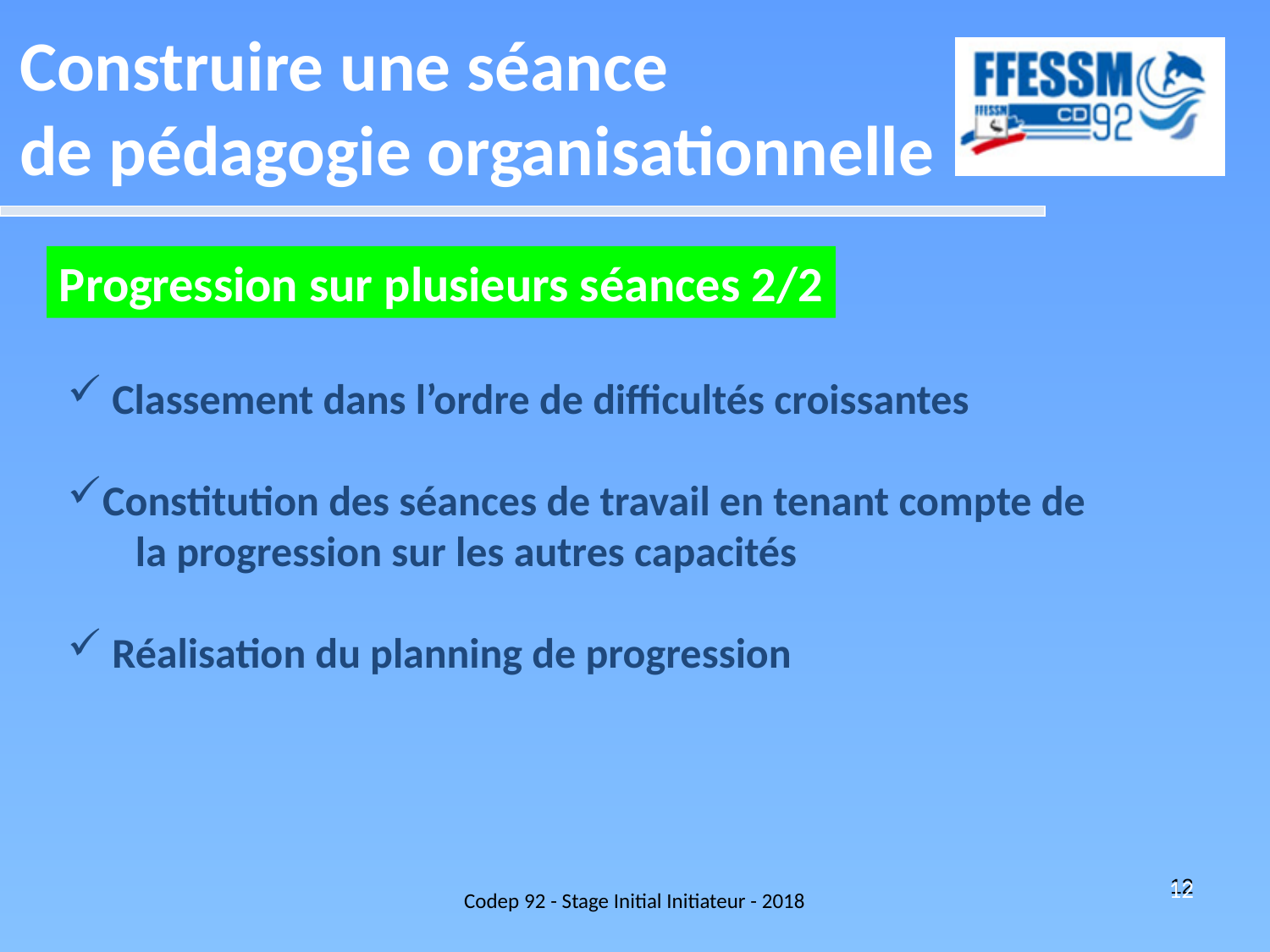

Construire une séance
de pédagogie organisationnelle
Progression sur plusieurs séances 2/2
 Classement dans l’ordre de difficultés croissantes

Constitution des séances de travail en tenant compte de
    la progression sur les autres capacités

 Réalisation du planning de progression
Codep 92 - Stage Initial Initiateur - 2018
12
12